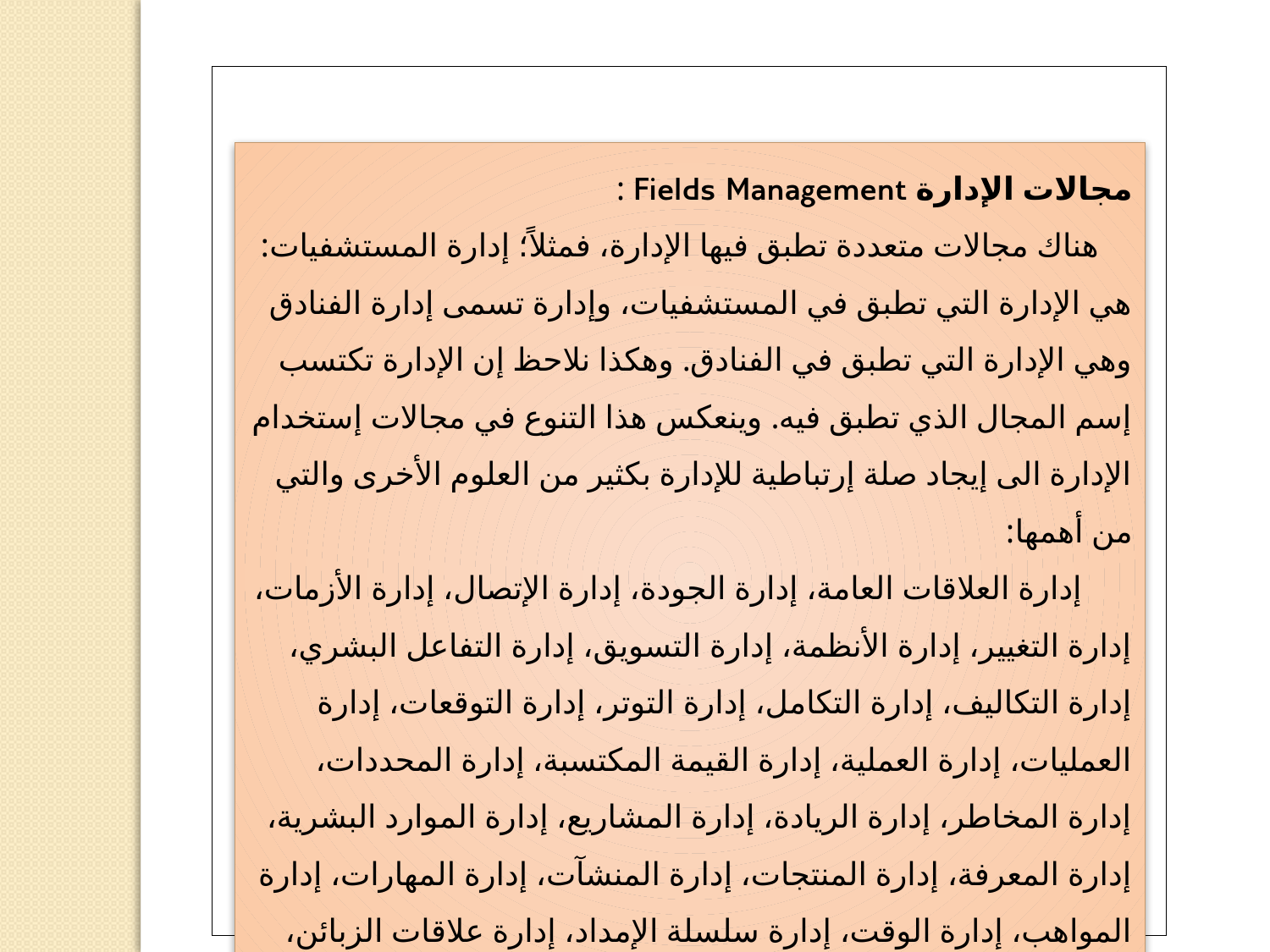

مجالات الإدارة Fields Management :
    هناك مجالات متعددة تطبق فيها الإدارة، فمثلاً؛ إدارة المستشفيات: هي الإدارة التي تطبق في المستشفيات، وإدارة تسمى إدارة الفنادق وهي الإدارة التي تطبق في الفنادق. وهكذا نلاحظ إن الإدارة تكتسب إسم المجال الذي تطبق فيه. وينعكس هذا التنوع في مجالات إستخدام الإدارة الى إيجاد صلة إرتباطية للإدارة بكثير من العلوم الأخرى والتي من أهمها:
      إدارة العلاقات العامة، إدارة الجودة، إدارة الإتصال، إدارة الأزمات، إدارة التغيير، إدارة الأنظمة، إدارة التسويق، إدارة التفاعل البشري، إدارة التكاليف، إدارة التكامل، إدارة التوتر، إدارة التوقعات، إدارة العمليات، إدارة العملية، إدارة القيمة المكتسبة، إدارة المحددات، إدارة المخاطر، إدارة الريادة، إدارة المشاريع، إدارة الموارد البشرية، إدارة المعرفة، إدارة المنتجات، إدارة المنشآت، إدارة المهارات، إدارة المواهب، إدارة الوقت، إدارة سلسلة الإمداد، إدارة علاقات الزبائن، إدارة نظم المعلومات وإدارة المستشفيات.